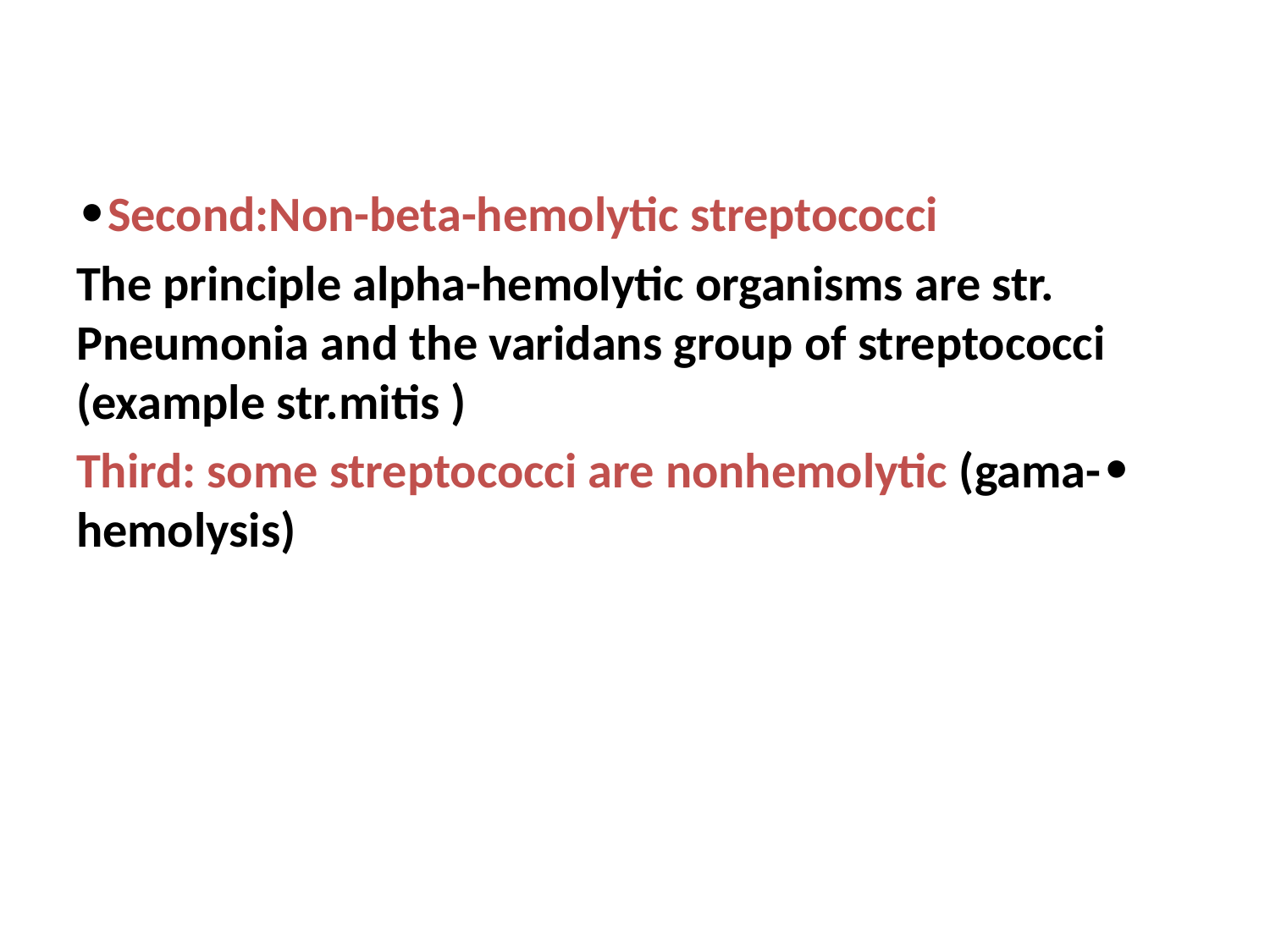

Second:Non-beta-hemolytic streptococci•
The principle alpha-hemolytic organisms are str. Pneumonia and the varidans group of streptococci (example str.mitis )
•Third: some streptococci are nonhemolytic (gama-hemolysis)